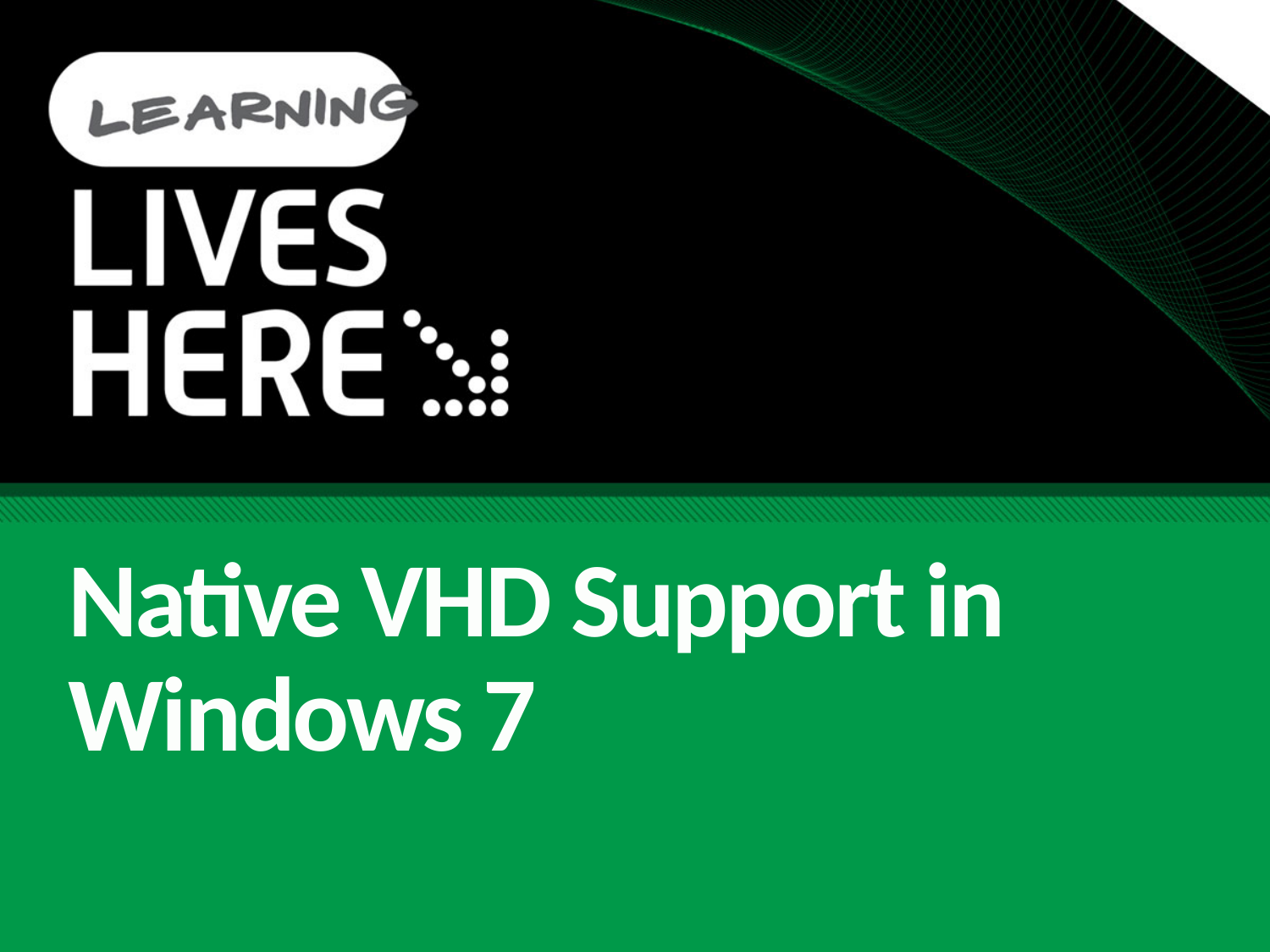

# Native VHD Support in Windows 7